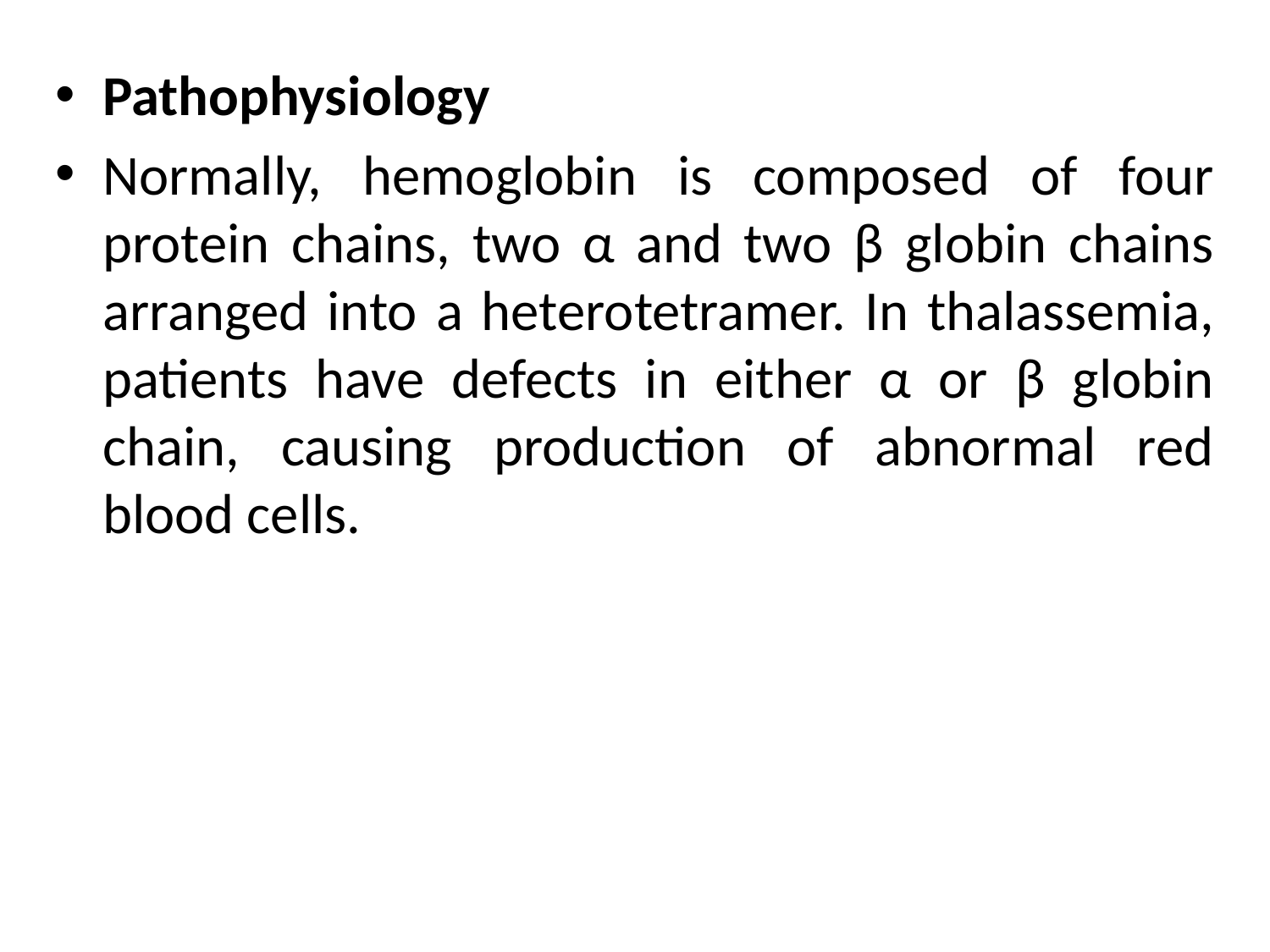

#
Pathophysiology
Normally, hemoglobin is composed of four protein chains, two α and two β globin chains arranged into a heterotetramer. In thalassemia, patients have defects in either α or β globin chain, causing production of abnormal red blood cells.